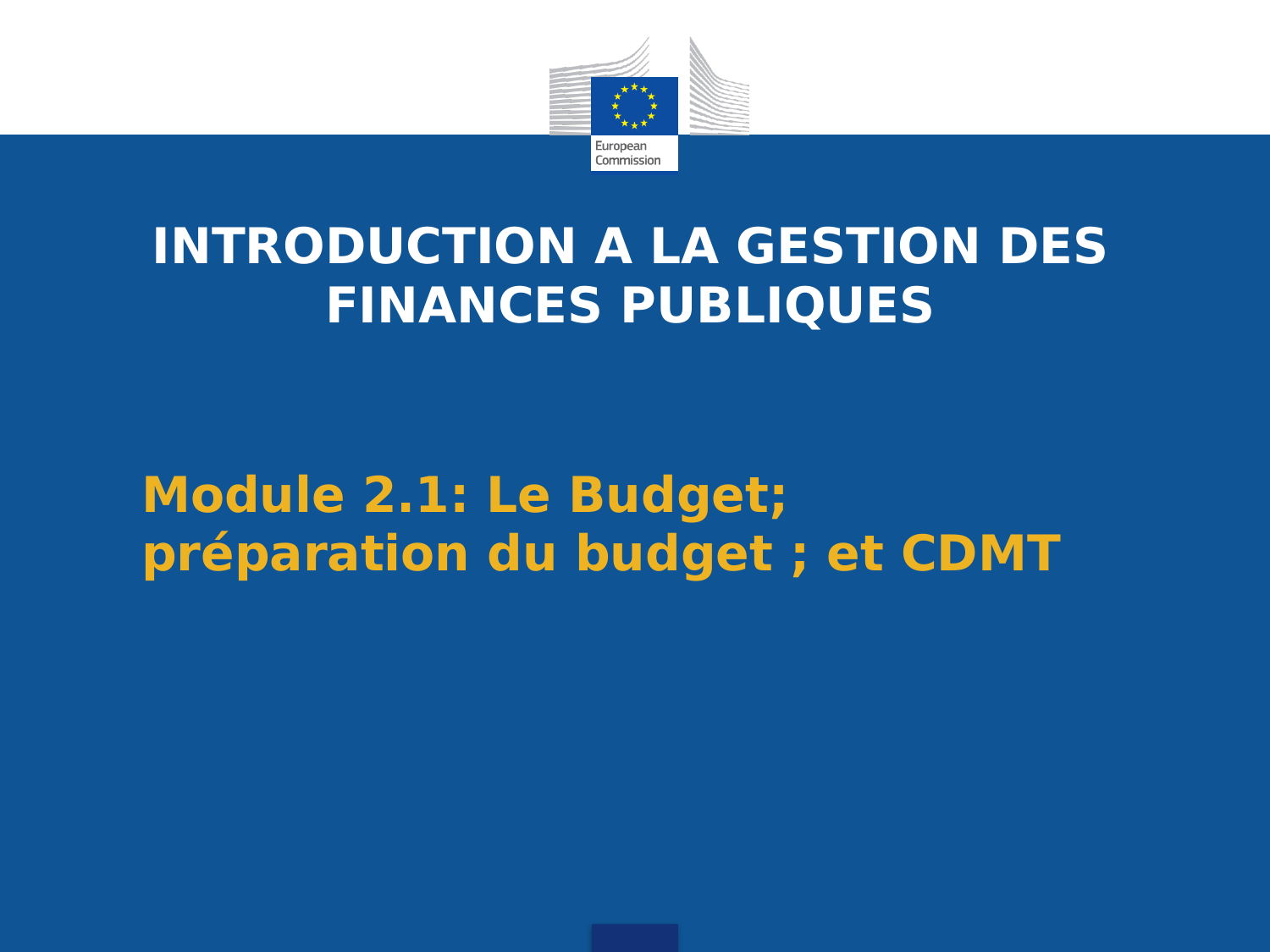

# INTRODUCTION A LA GESTION DES FINANCES PUBLIQUES
Module 2.1: Le Budget; préparation du budget ; et CDMT